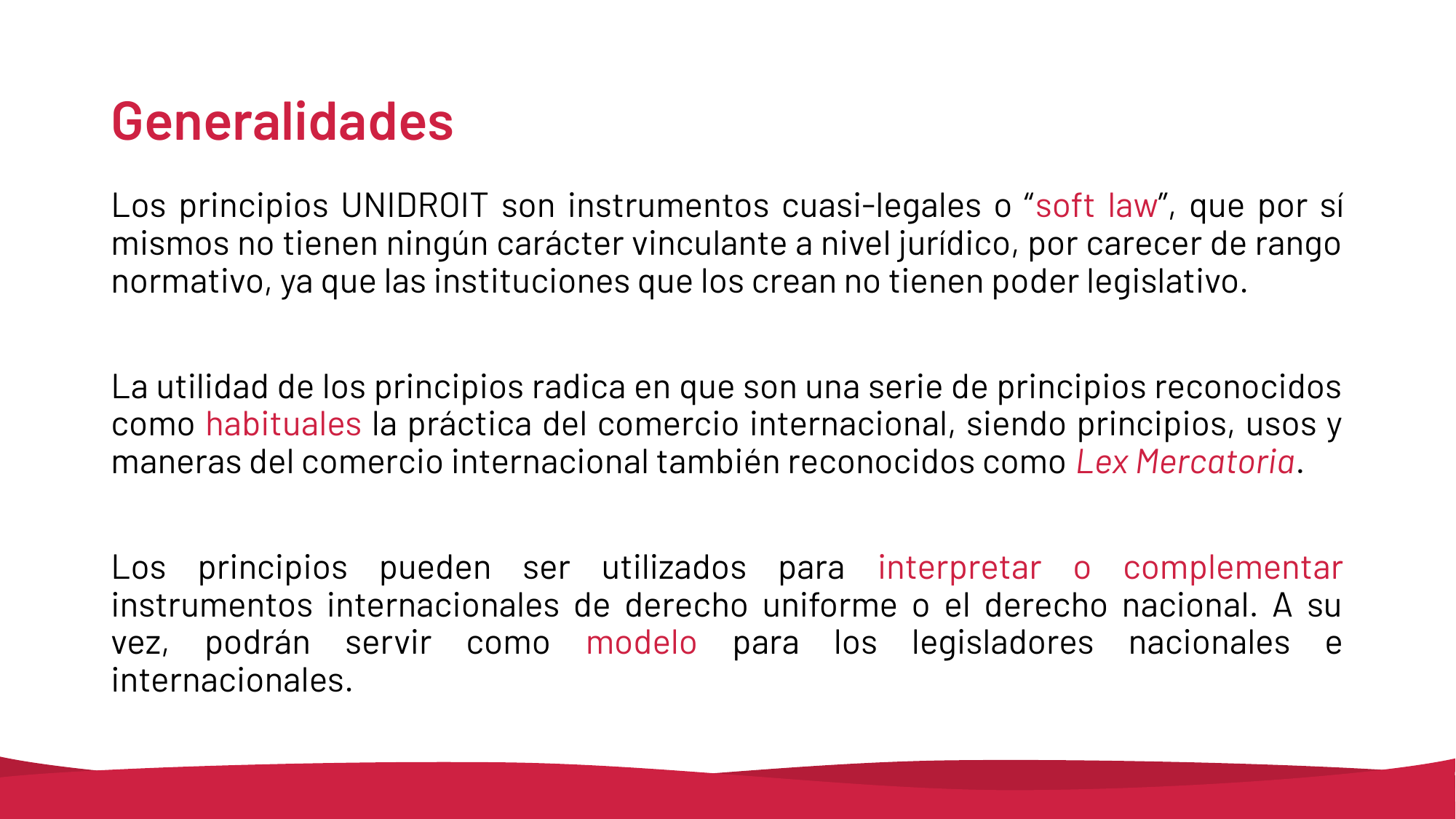

# Generalidades
Los principios UNIDROIT son instrumentos cuasi-legales o “soft law”, que por sí mismos no tienen ningún carácter vinculante a nivel jurídico, por carecer de rango normativo, ya que las instituciones que los crean no tienen poder legislativo.

La utilidad de los principios radica en que son una serie de principios reconocidos como habituales la práctica del comercio internacional, siendo principios, usos y maneras del comercio internacional también reconocidos como Lex Mercatoria.

Los principios pueden ser utilizados para interpretar o complementar instrumentos internacionales de derecho uniforme o el derecho nacional. A su vez, podrán servir como modelo para los legisladores nacionales e internacionales.